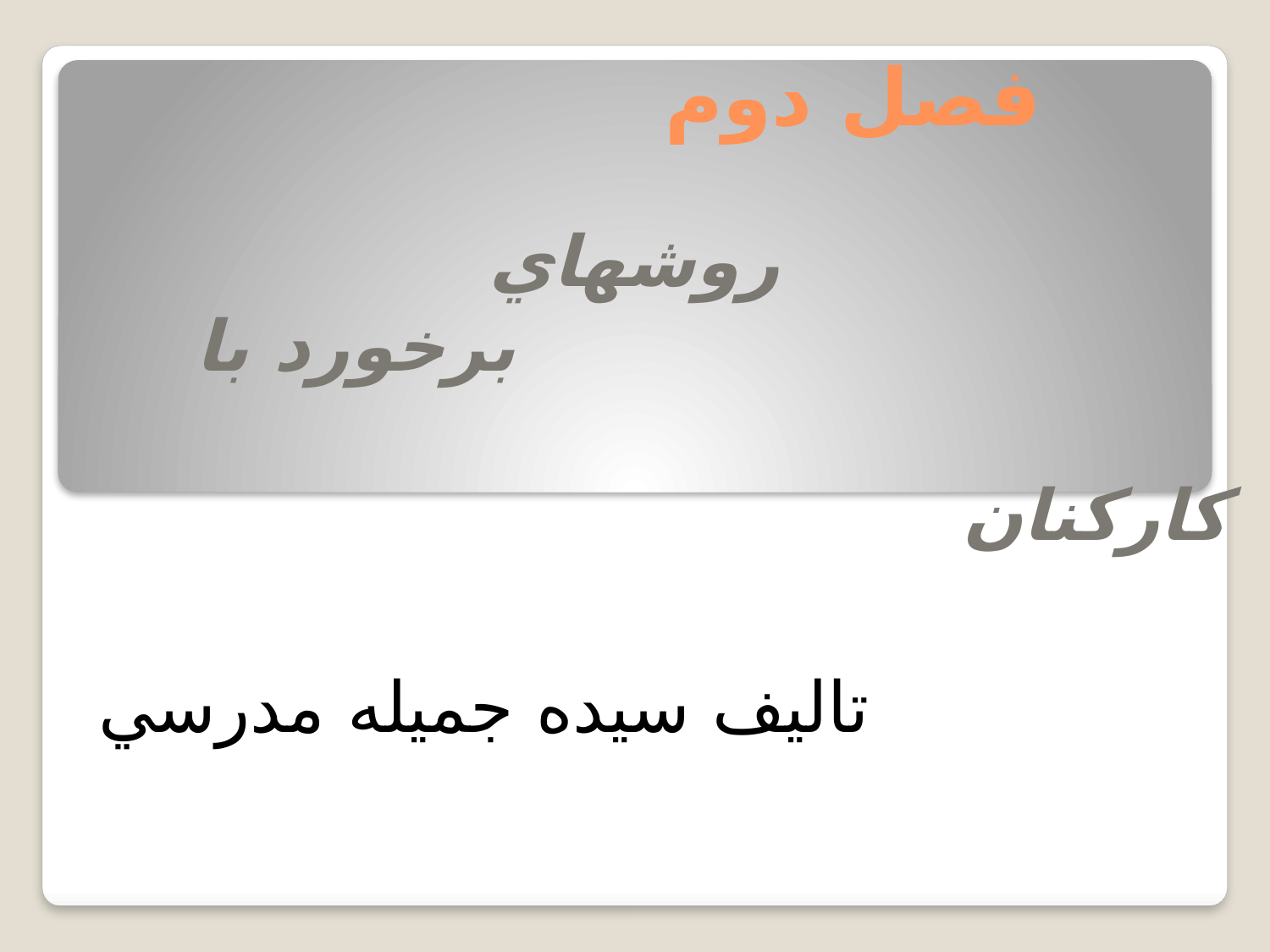

# فصل دوم

                        روشهاي
                              برخورد با
                                                   كاركنان

 تاليف سيده جميله مدرسي